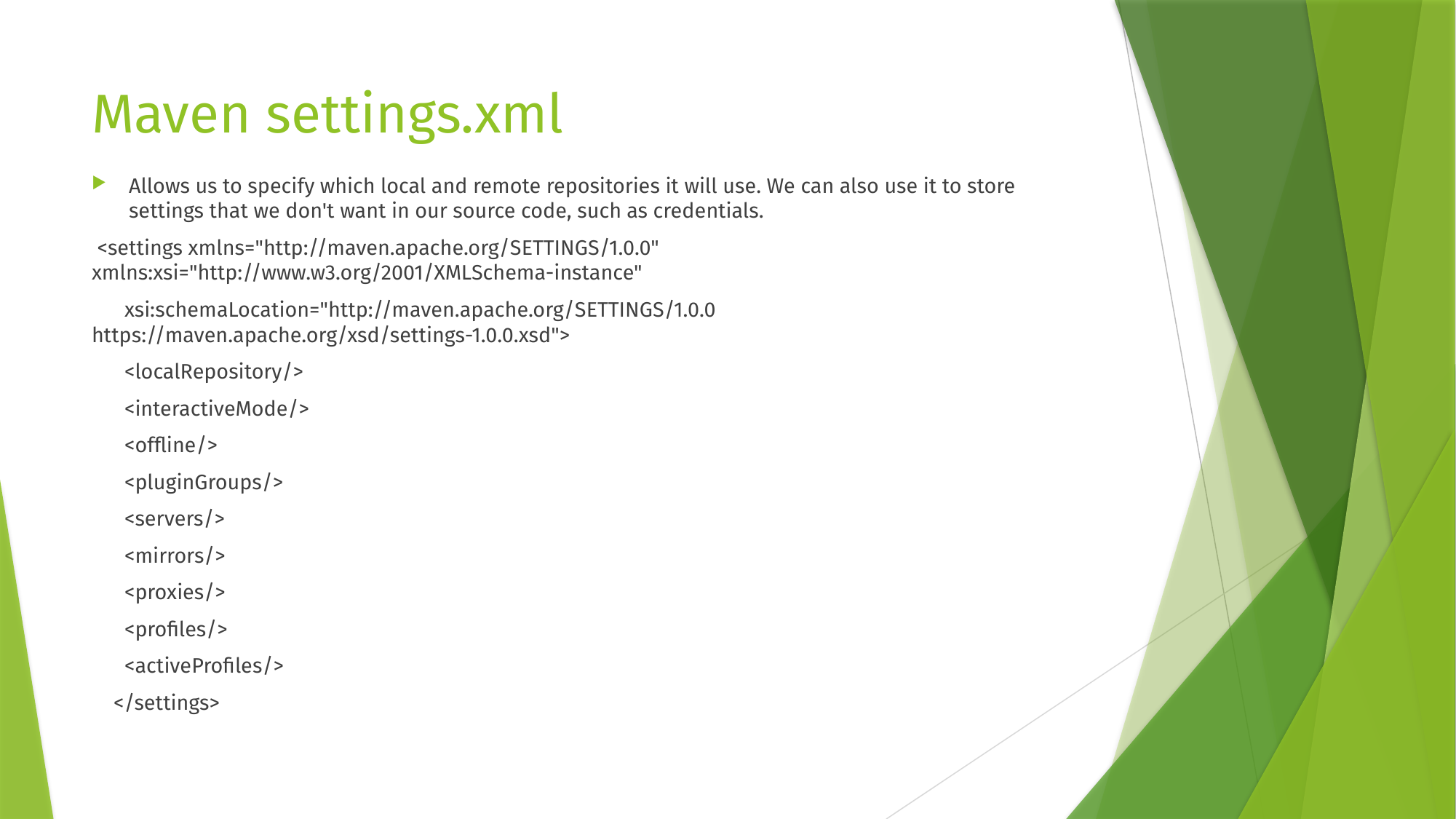

# Maven settings.xml
Allows us to specify which local and remote repositories it will use. We can also use it to store settings that we don't want in our source code, such as credentials.
 <settings xmlns="http://maven.apache.org/SETTINGS/1.0.0" xmlns:xsi="http://www.w3.org/2001/XMLSchema-instance"
      xsi:schemaLocation="http://maven.apache.org/SETTINGS/1.0.0 https://maven.apache.org/xsd/settings-1.0.0.xsd">
      <localRepository/>
      <interactiveMode/>
      <offline/>
      <pluginGroups/>
      <servers/>
      <mirrors/>
      <proxies/>
      <profiles/>
      <activeProfiles/>
    </settings>